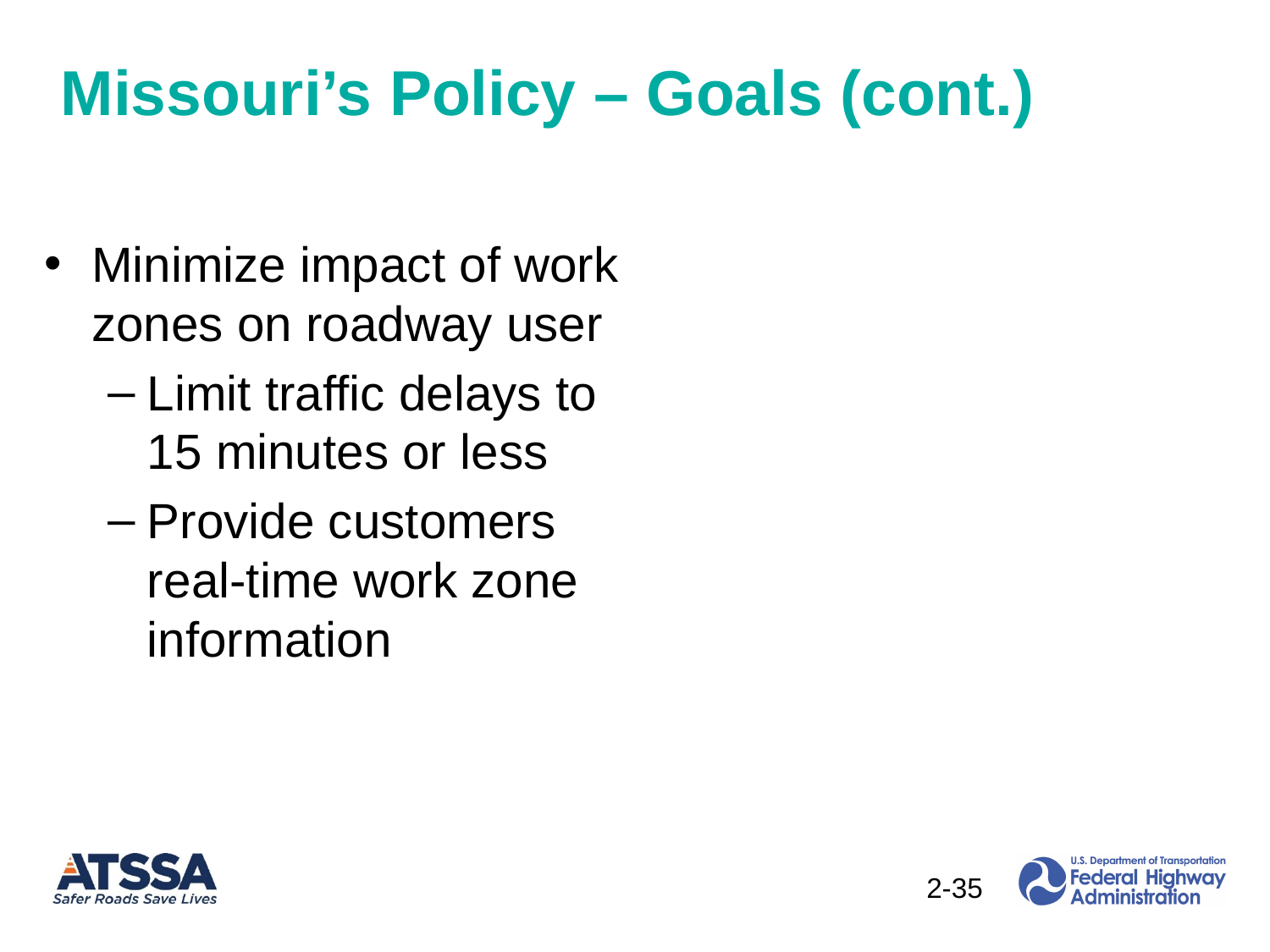

# Missouri’s Policy – Goals (cont.)
Minimize impact of work zones on roadway user
Limit traffic delays to 15 minutes or less
Provide customers real-time work zone information